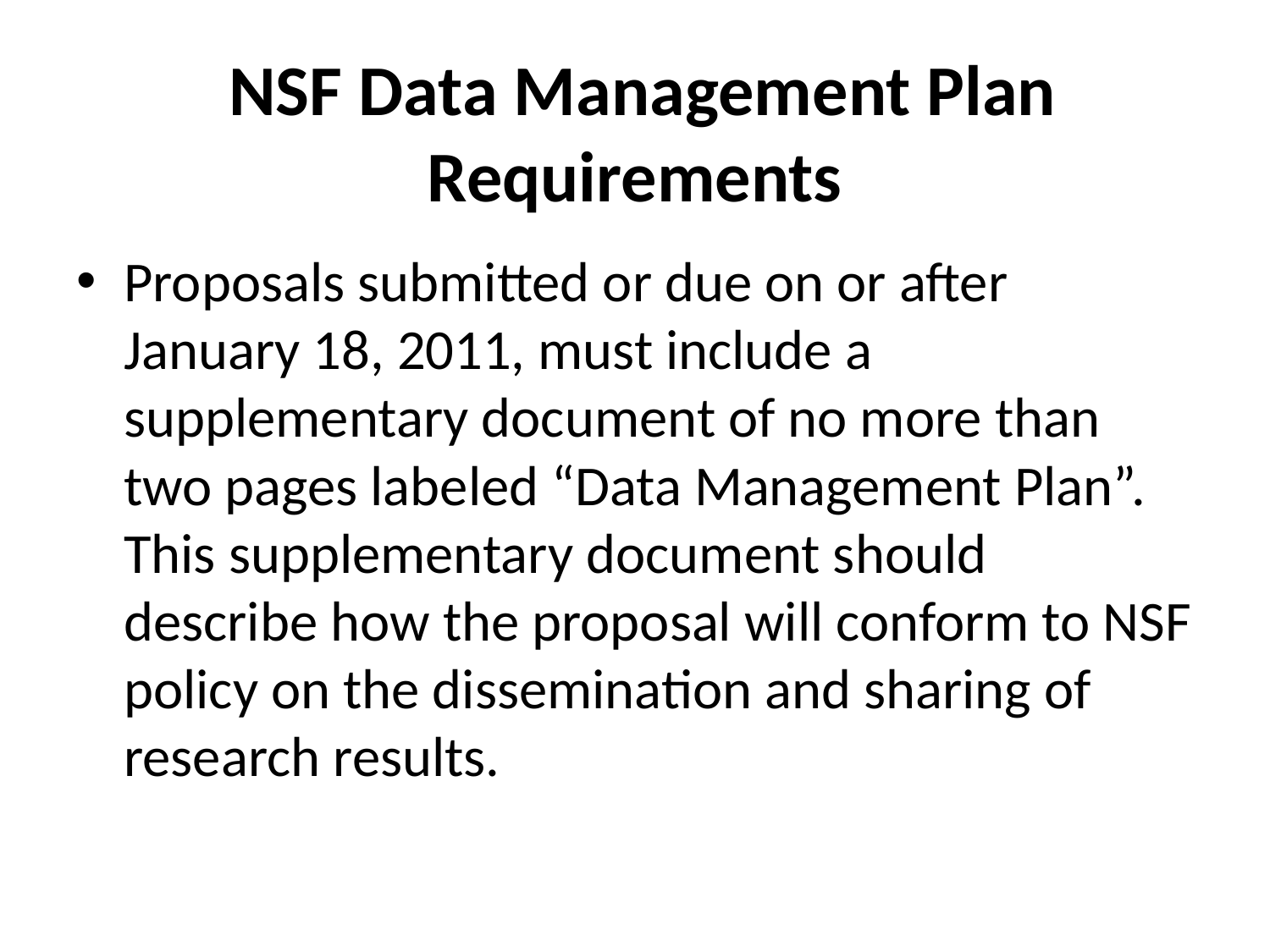

# NSF Data Management Plan Requirements
Proposals submitted or due on or after January 18, 2011, must include a supplementary document of no more than two pages labeled “Data Management Plan”. This supplementary document should describe how the proposal will conform to NSF policy on the dissemination and sharing of research results.